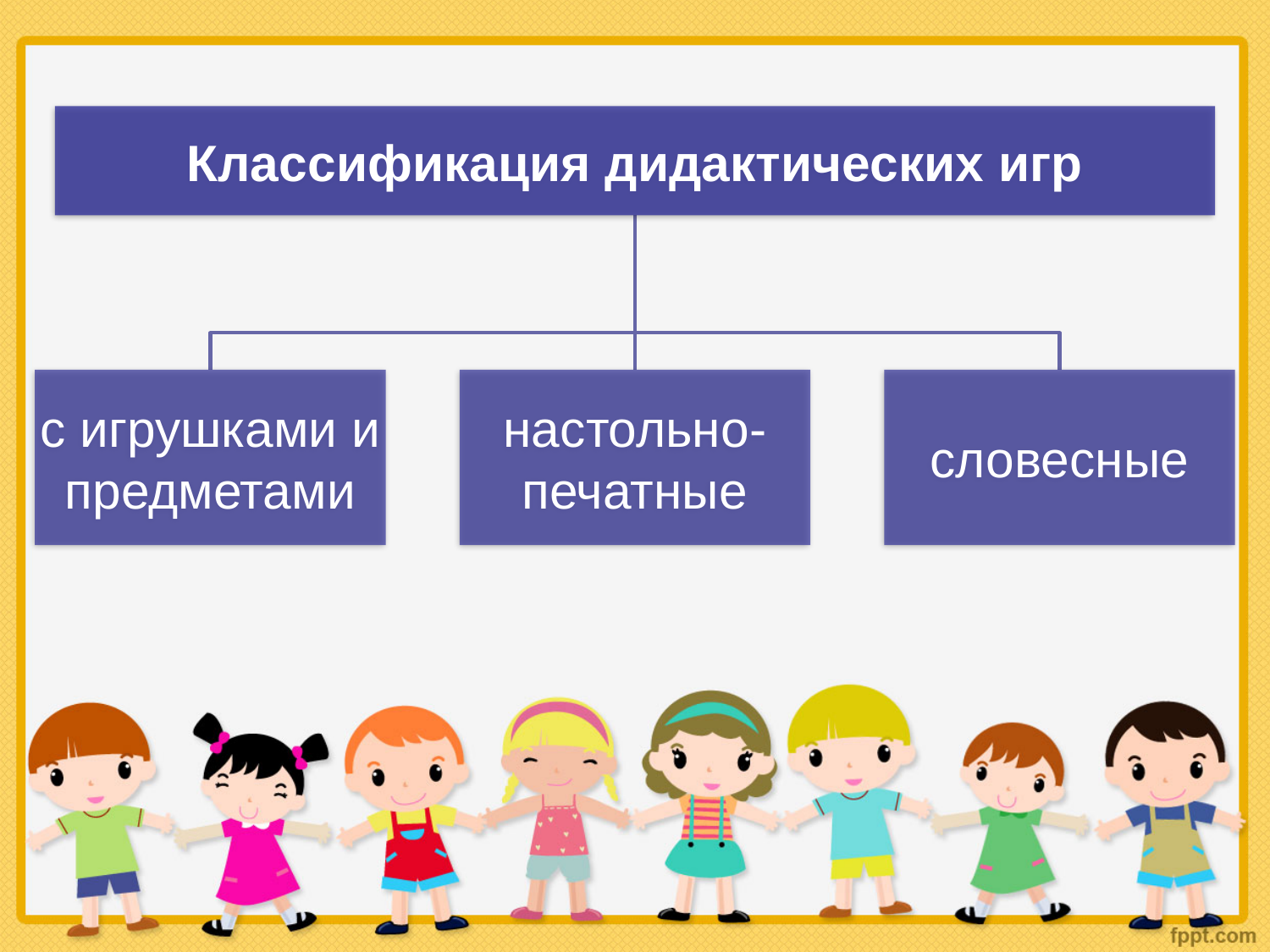

Классификация дидактических игр
с игрушками и
предметами
настольно-печатные
словесные